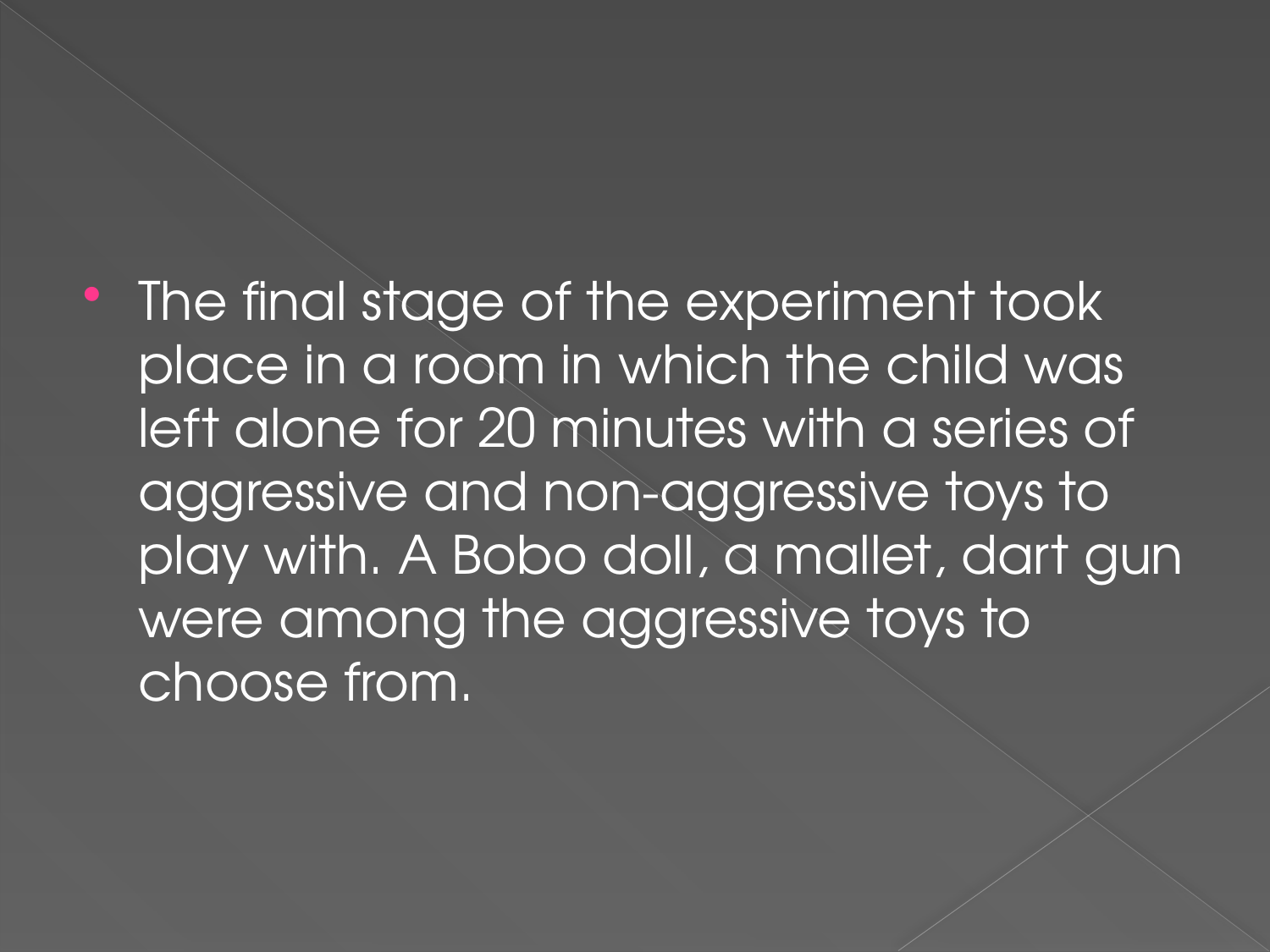

The final stage of the experiment took place in a room in which the child was left alone for 20 minutes with a series of aggressive and non-aggressive toys to play with. A Bobo doll, a mallet, dart gun were among the aggressive toys to choose from.